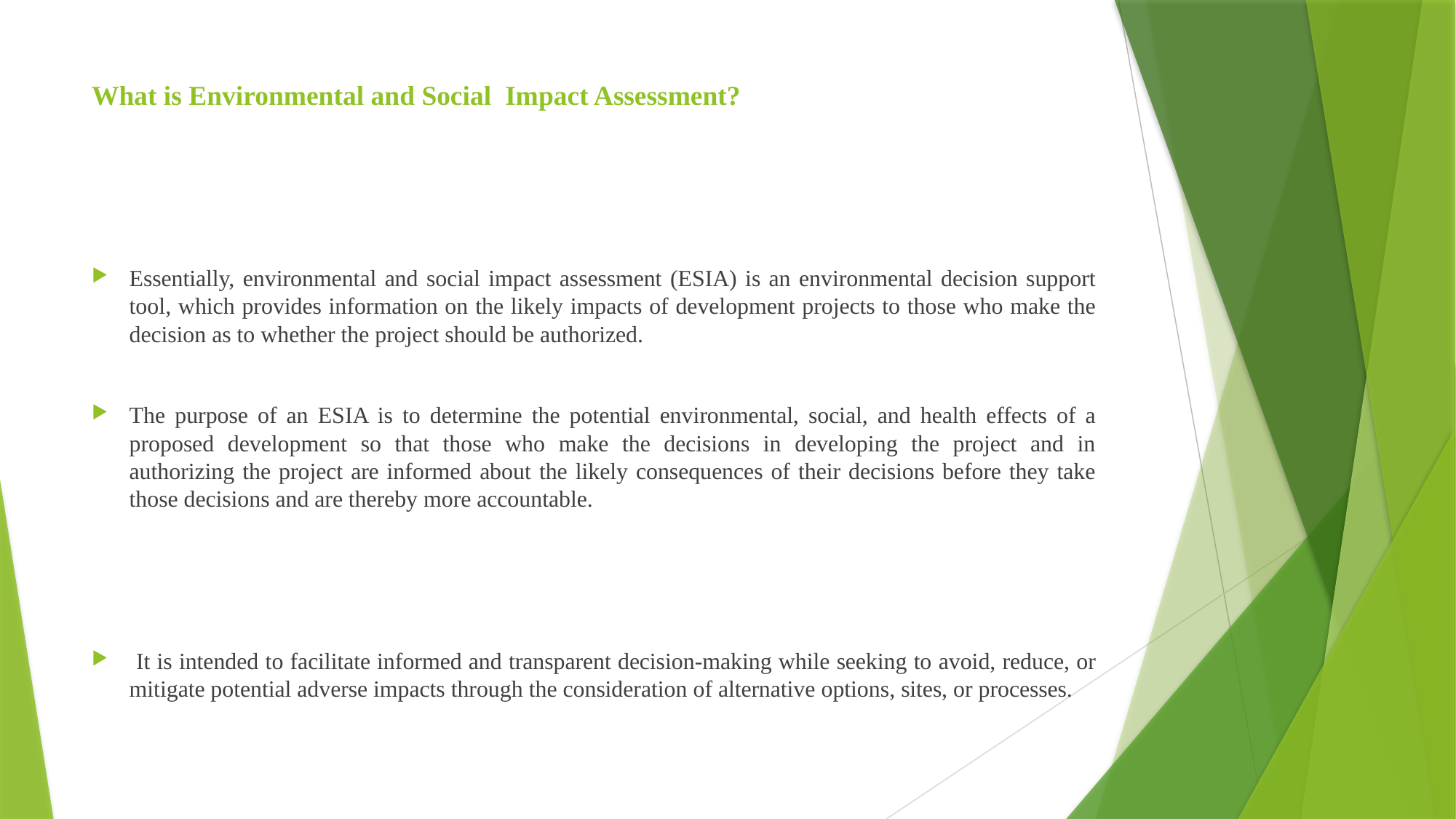

# What is Environmental and Social  Impact Assessment?
Essentially, environmental and social impact assessment (ESIA) is an environmental decision support tool, which provides information on the likely impacts of development projects to those who make the decision as to whether the project should be authorized.

The purpose of an ESIA is to determine the potential environmental, social, and health effects of a proposed development so that those who make the decisions in developing the project and in authorizing the project are informed about the likely consequences of their decisions before they take those decisions and are thereby more accountable.

 It is intended to facilitate informed and transparent decision-making while seeking to avoid, reduce, or mitigate potential adverse impacts through the consideration of alternative options, sites, or processes.